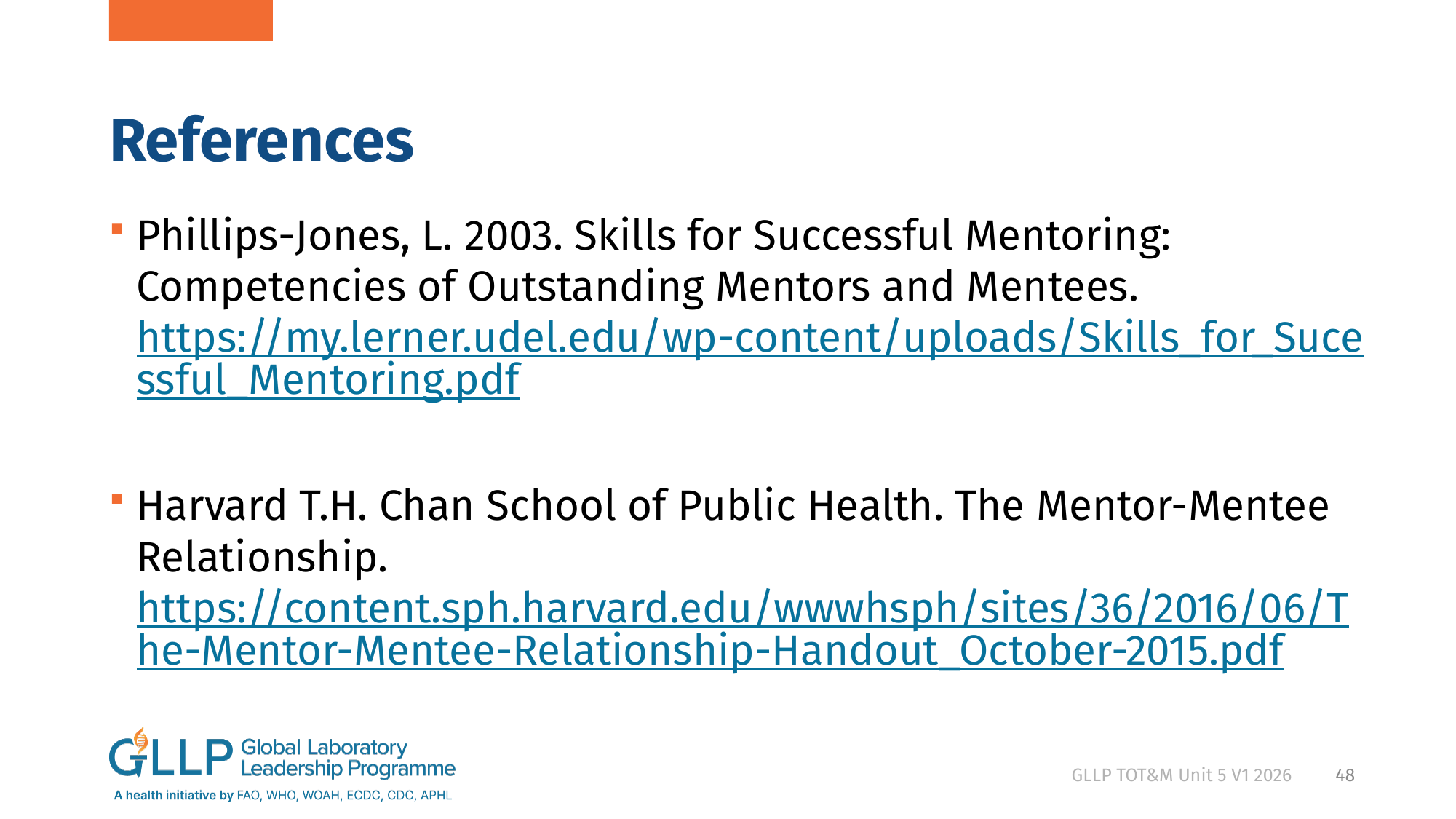

# References
Phillips-Jones, L. 2003. Skills for Successful Mentoring: Competencies of Outstanding Mentors and Mentees. https://my.lerner.udel.edu/wp-content/uploads/Skills_for_Sucessful_Mentoring.pdf
Harvard T.H. Chan School of Public Health. The Mentor-Mentee Relationship. https://content.sph.harvard.edu/wwwhsph/sites/36/2016/06/The-Mentor-Mentee-Relationship-Handout_October-2015.pdf
GLLP TOT&M Unit 5 V1 2026
48